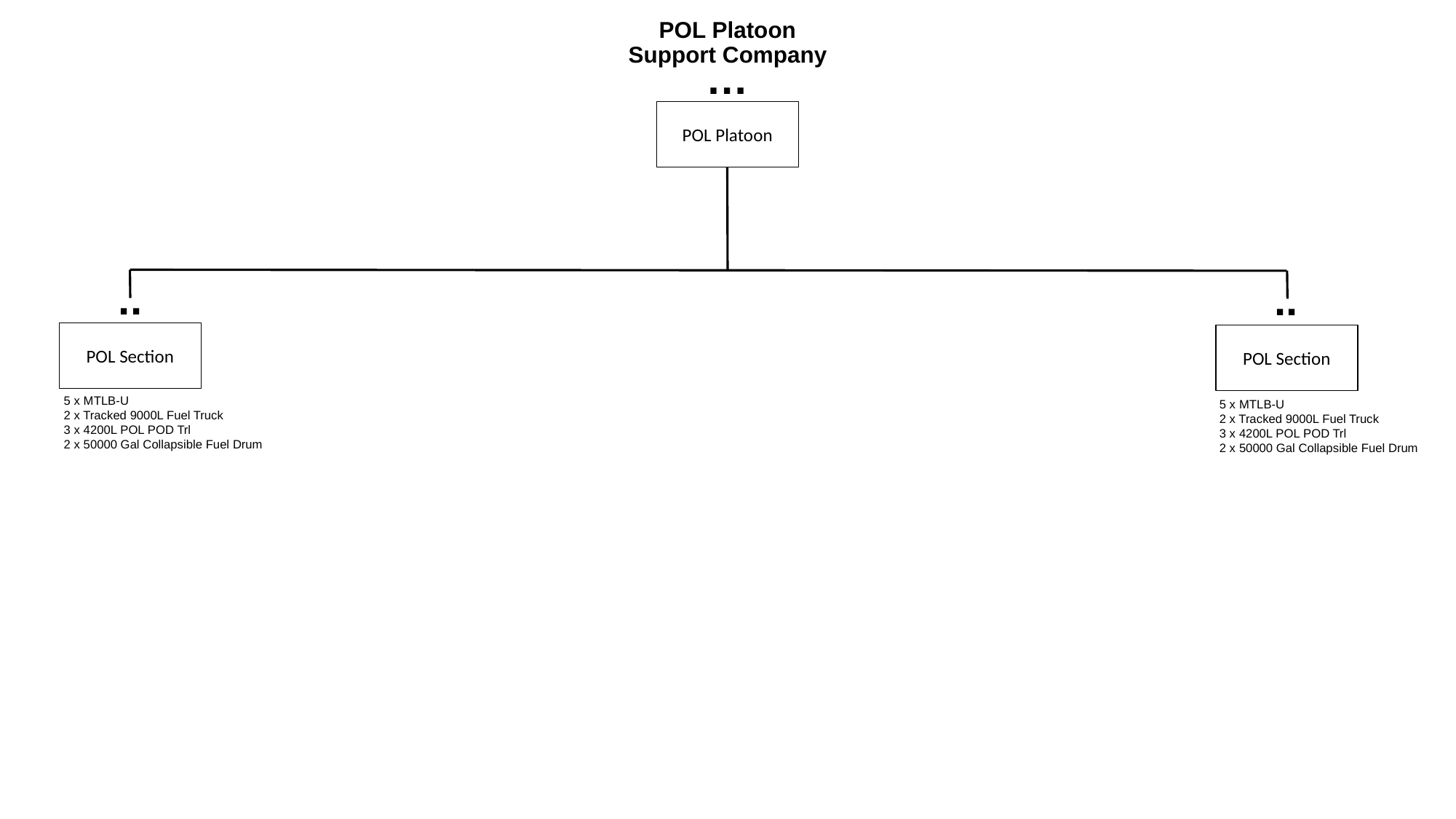

# POL Platoon Support Company
…
POL Platoon
..
..
POL Section
POL Section
5 x MTLB-U
2 x Tracked 9000L Fuel Truck
3 x 4200L POL POD Trl
2 x 50000 Gal Collapsible Fuel Drum
5 x MTLB-U
2 x Tracked 9000L Fuel Truck
3 x 4200L POL POD Trl
2 x 50000 Gal Collapsible Fuel Drum